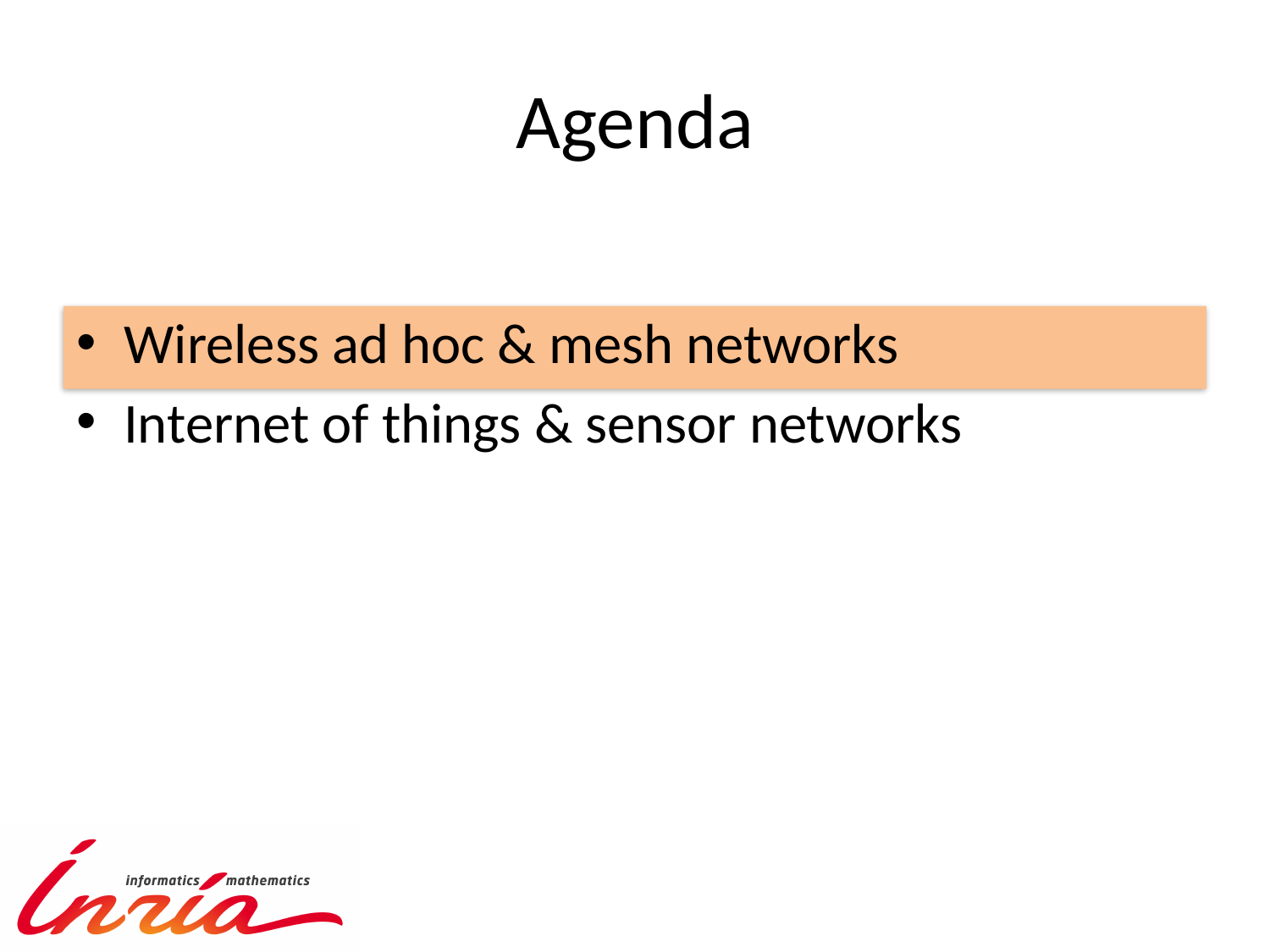

# Agenda

Wireless ad hoc & mesh networks
Internet of things & sensor networks